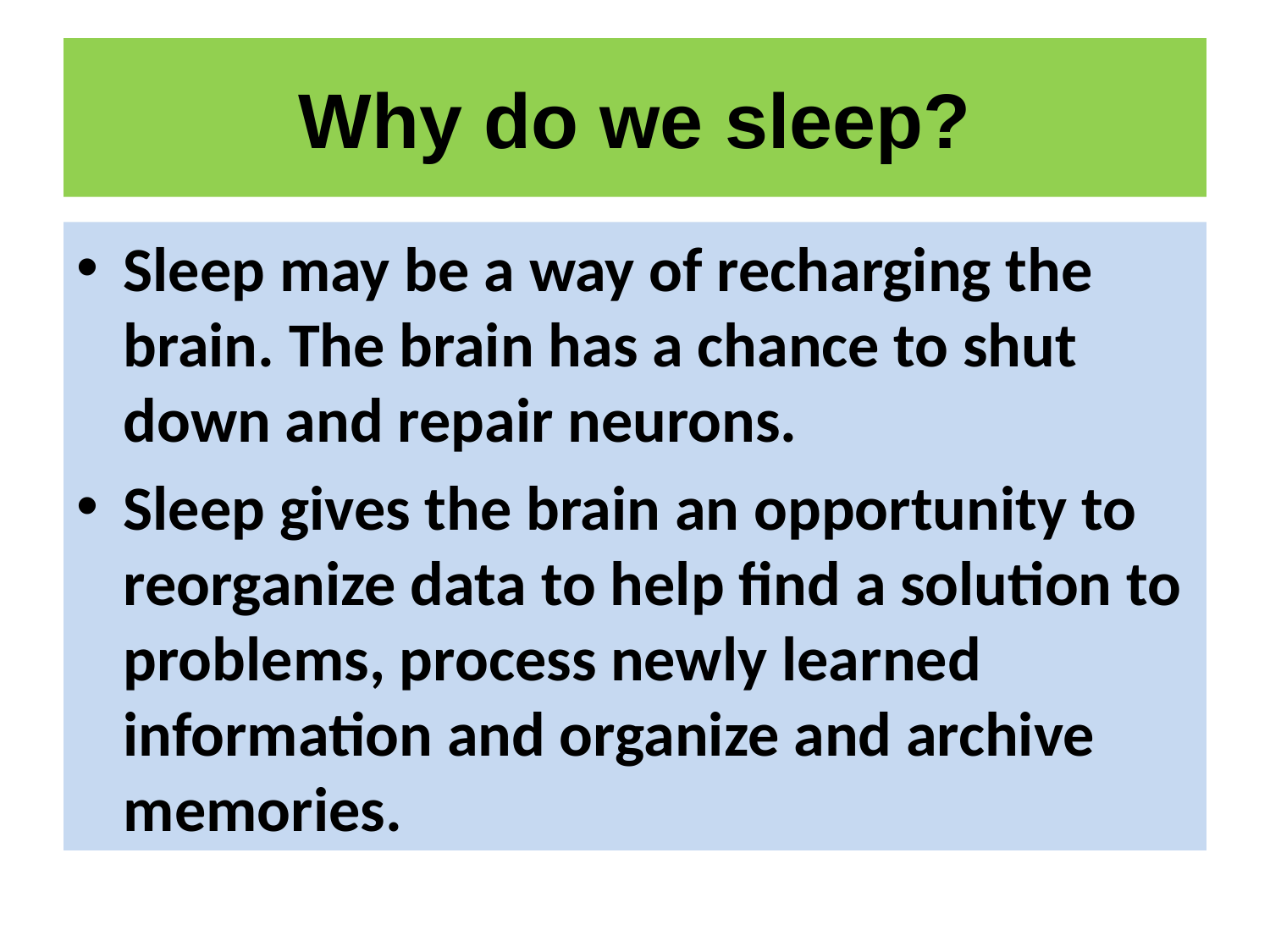

# Why do we sleep?
Sleep may be a way of recharging the brain. The brain has a chance to shut down and repair neurons.
Sleep gives the brain an opportunity to reorganize data to help find a solution to problems, process newly learned information and organize and archive memories.